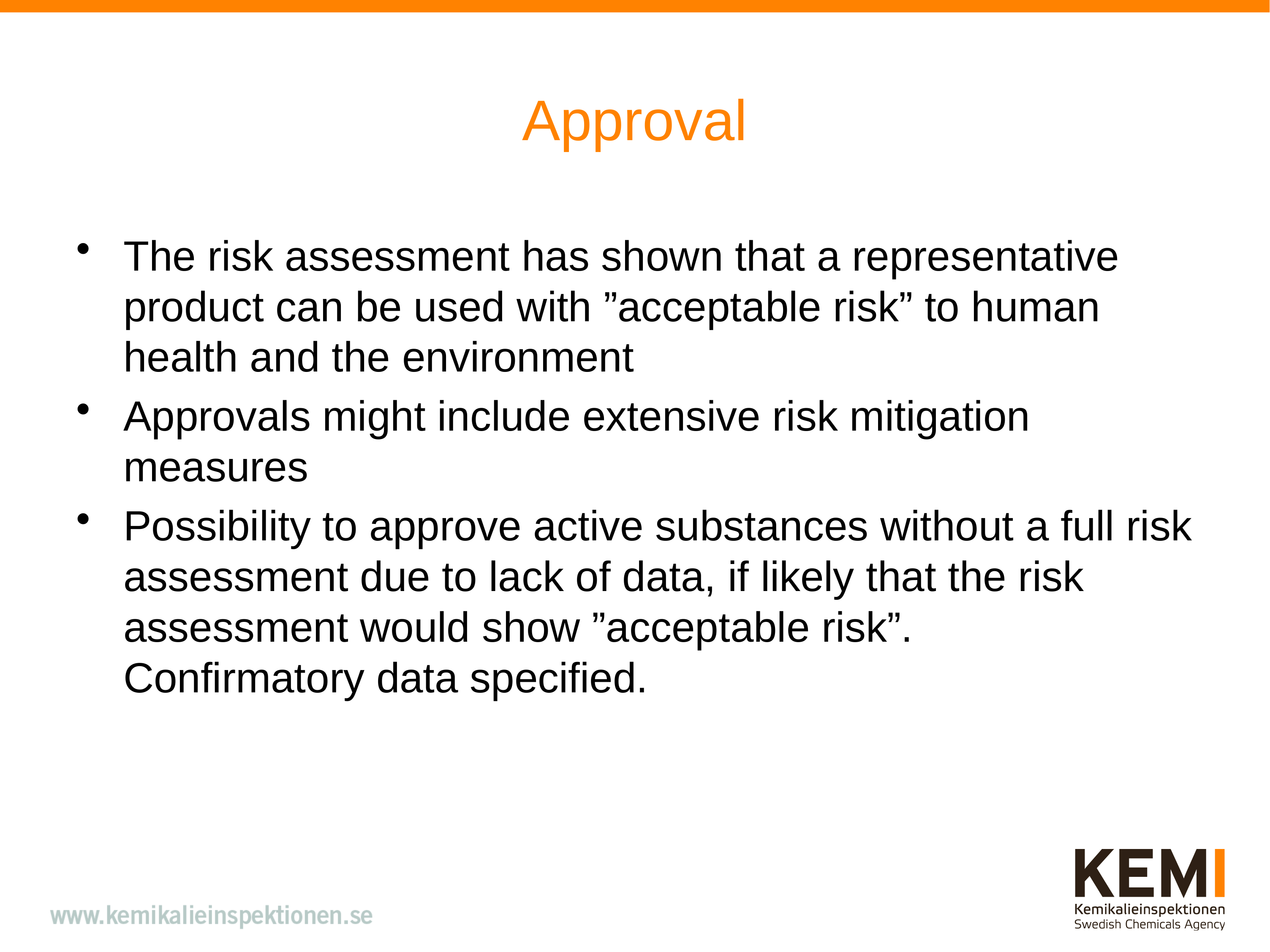

# Approval
The risk assessment has shown that a representative product can be used with ”acceptable risk” to human health and the environment
Approvals might include extensive risk mitigation measures
Possibility to approve active substances without a full risk assessment due to lack of data, if likely that the risk assessment would show ”acceptable risk”.
Confirmatory data specified.